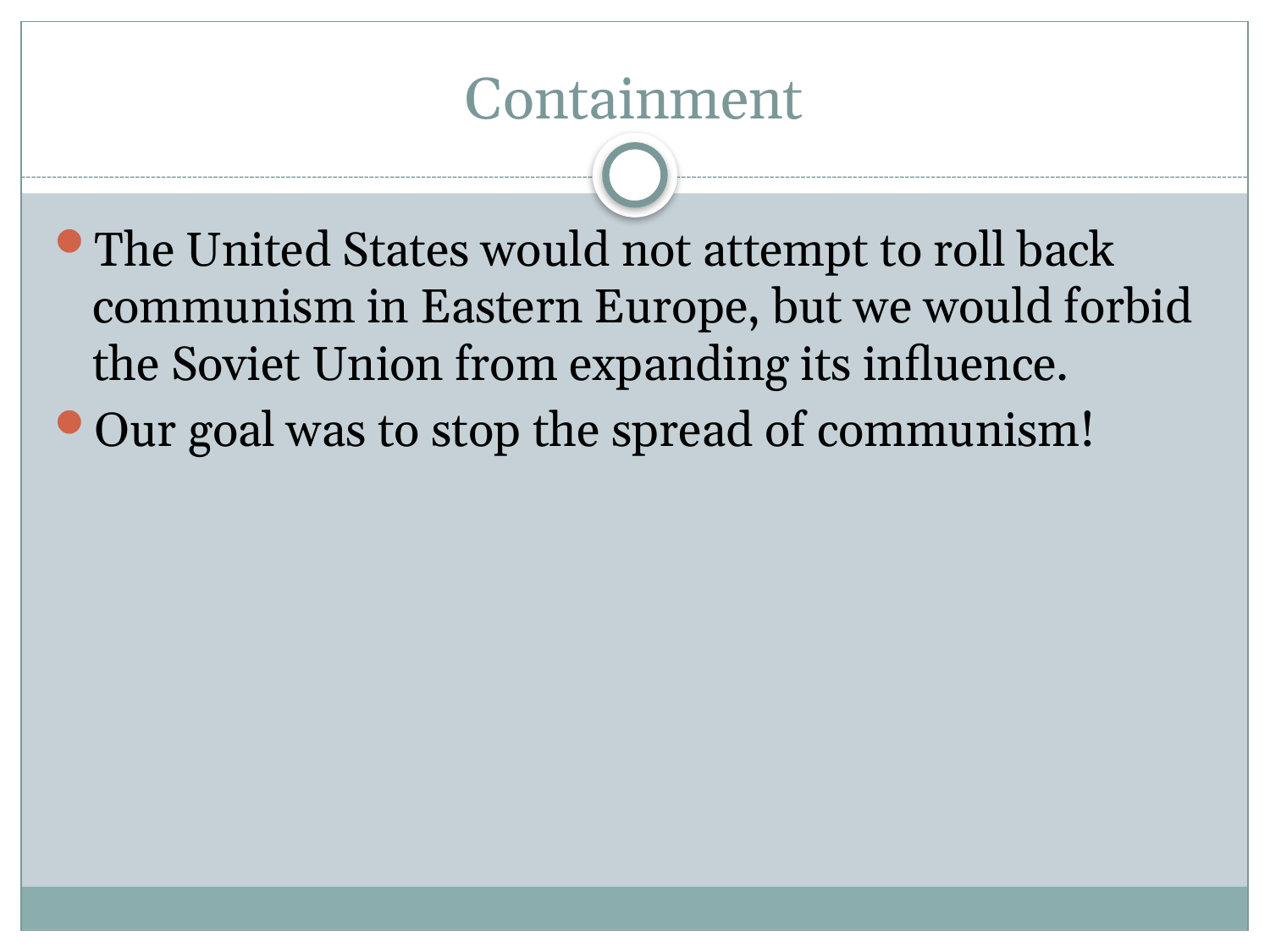

# Containment
The United States would not attempt to roll back communism in Eastern Europe, but we would forbid the Soviet Union from expanding its influence.
Our goal was to stop the spread of communism!